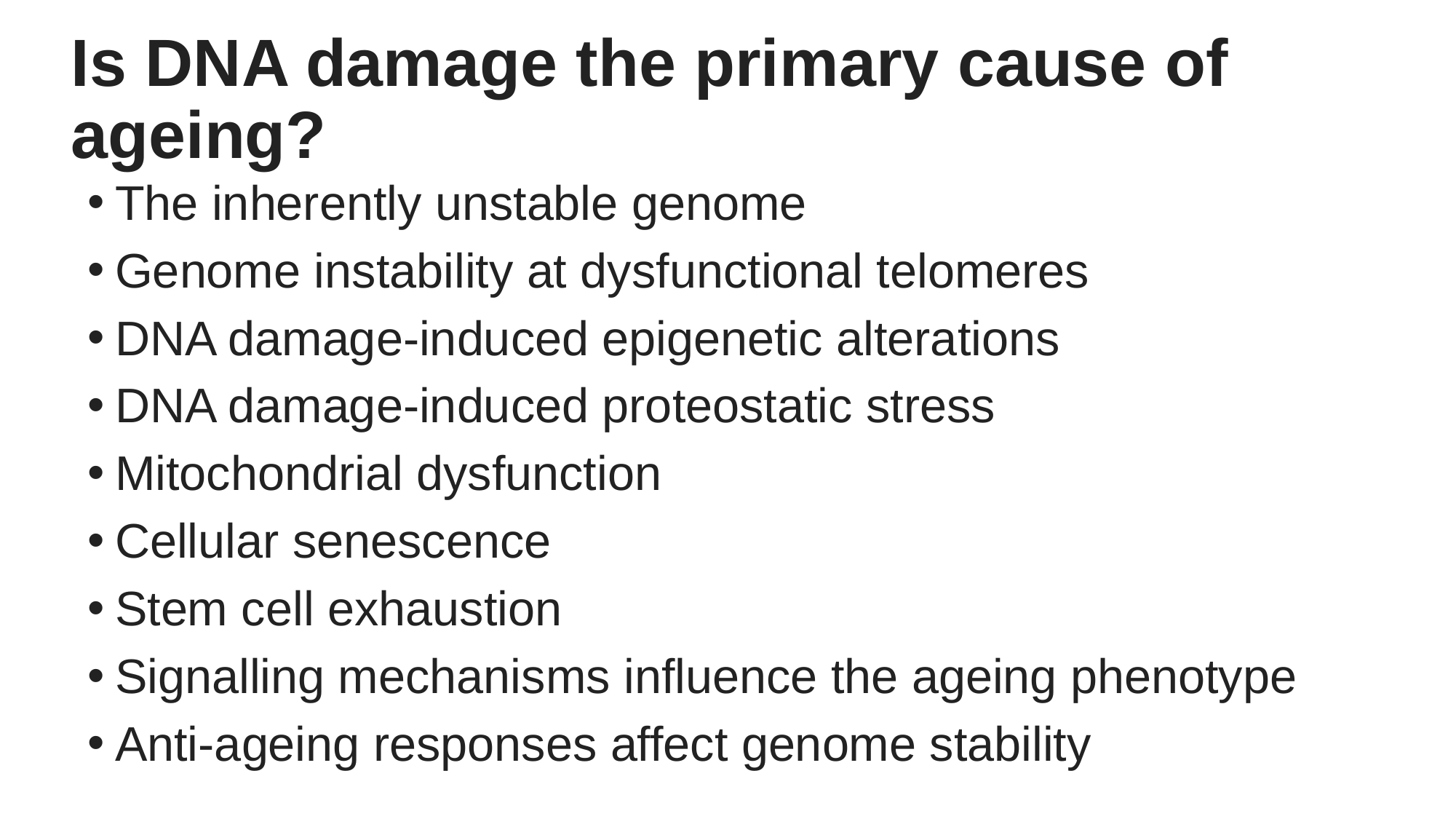

# Is DNA damage the primary cause of ageing?
The inherently unstable genome
Genome instability at dysfunctional telomeres
DNA damage-induced epigenetic alterations
DNA damage-induced proteostatic stress
Mitochondrial dysfunction
Cellular senescence
Stem cell exhaustion
Signalling mechanisms influence the ageing phenotype
Anti-ageing responses affect genome stability